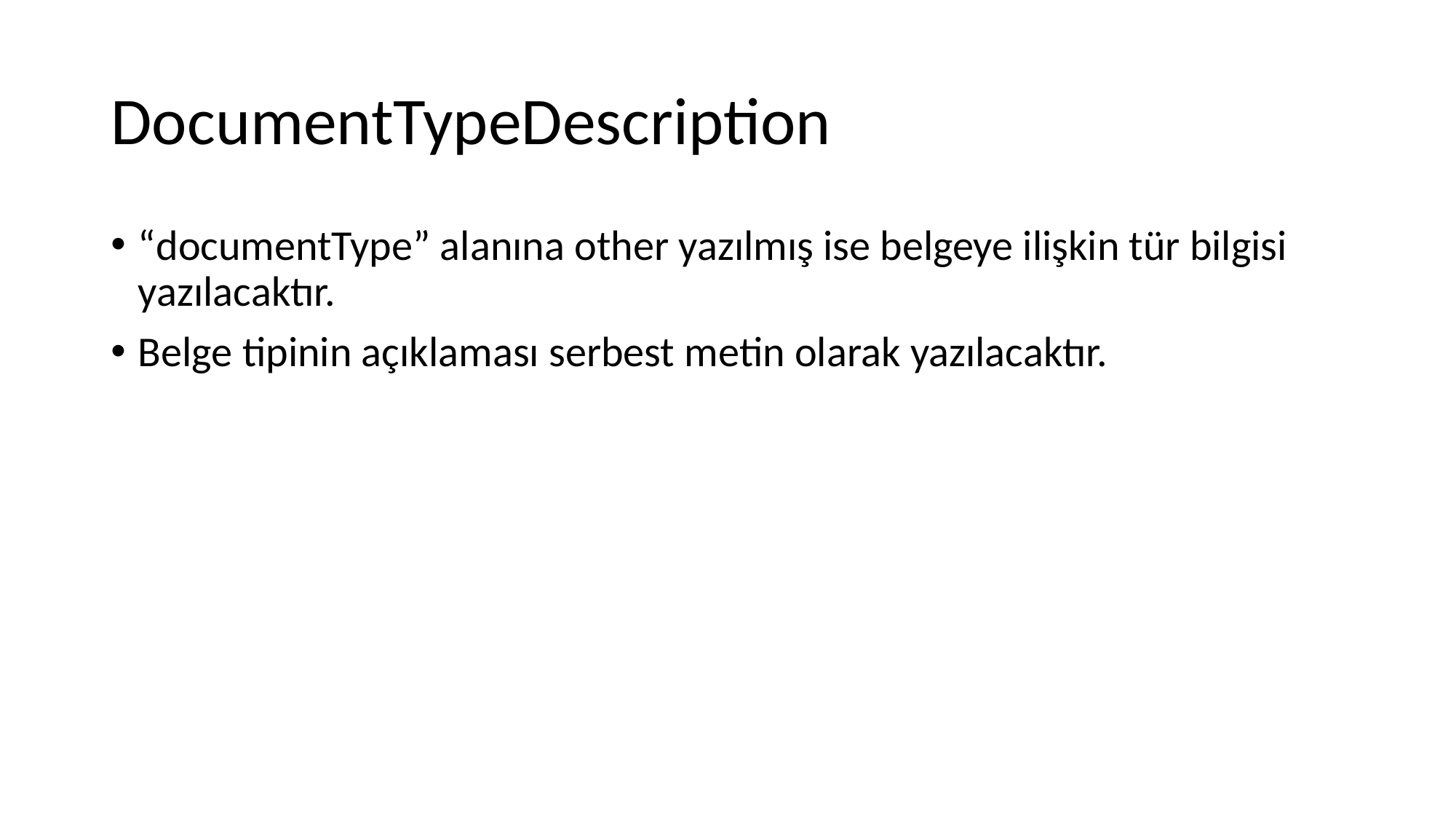

# DocumentTypeDescription
“documentType” alanına other yazılmış ise belgeye ilişkin tür bilgisi yazılacaktır.
Belge tipinin açıklaması serbest metin olarak yazılacaktır.